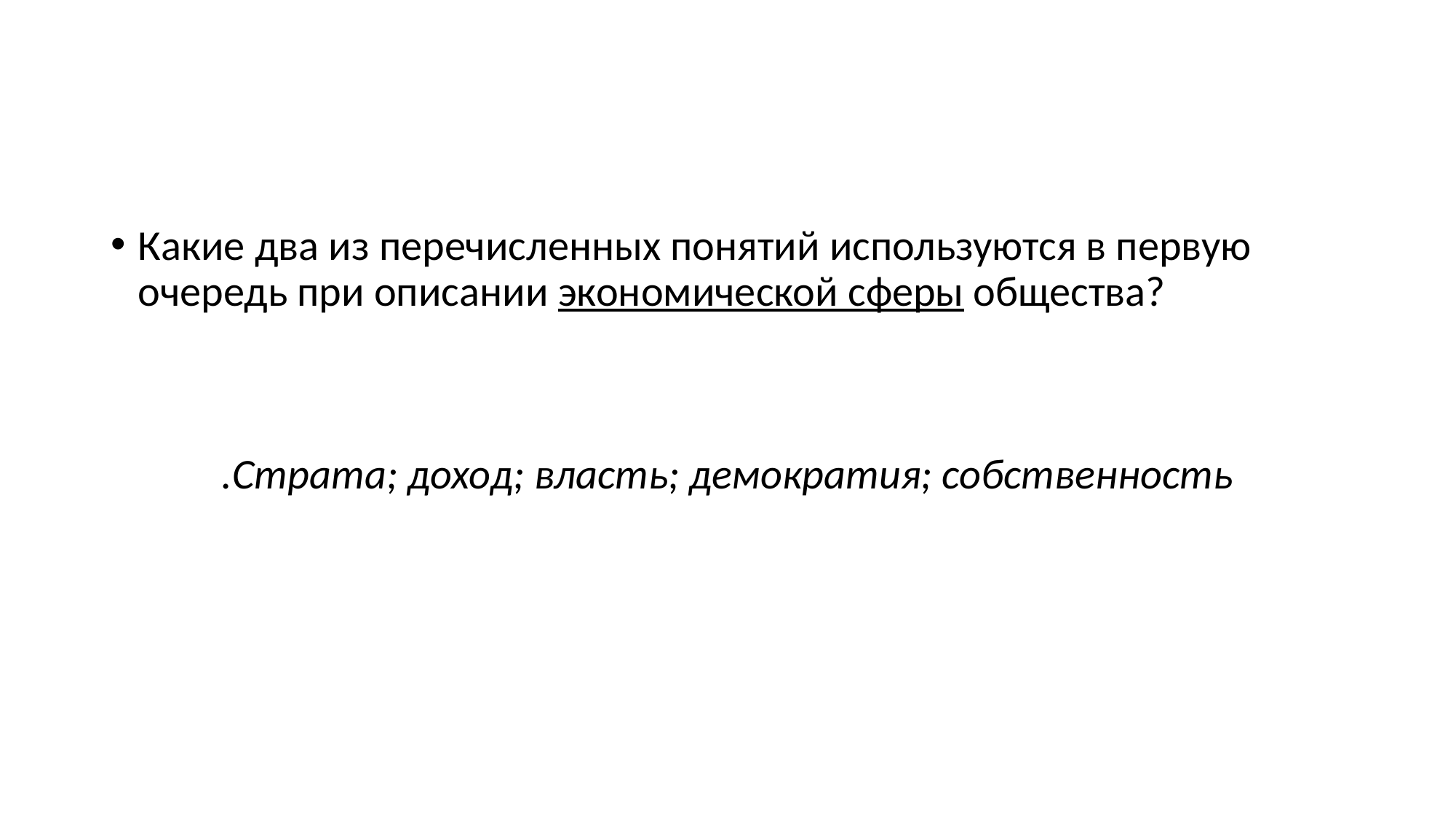

#
Какие два из перечисленных понятий используются в первую очередь при описании экономической сферы общества?

.Страта; доход; власть; демократия; собственность